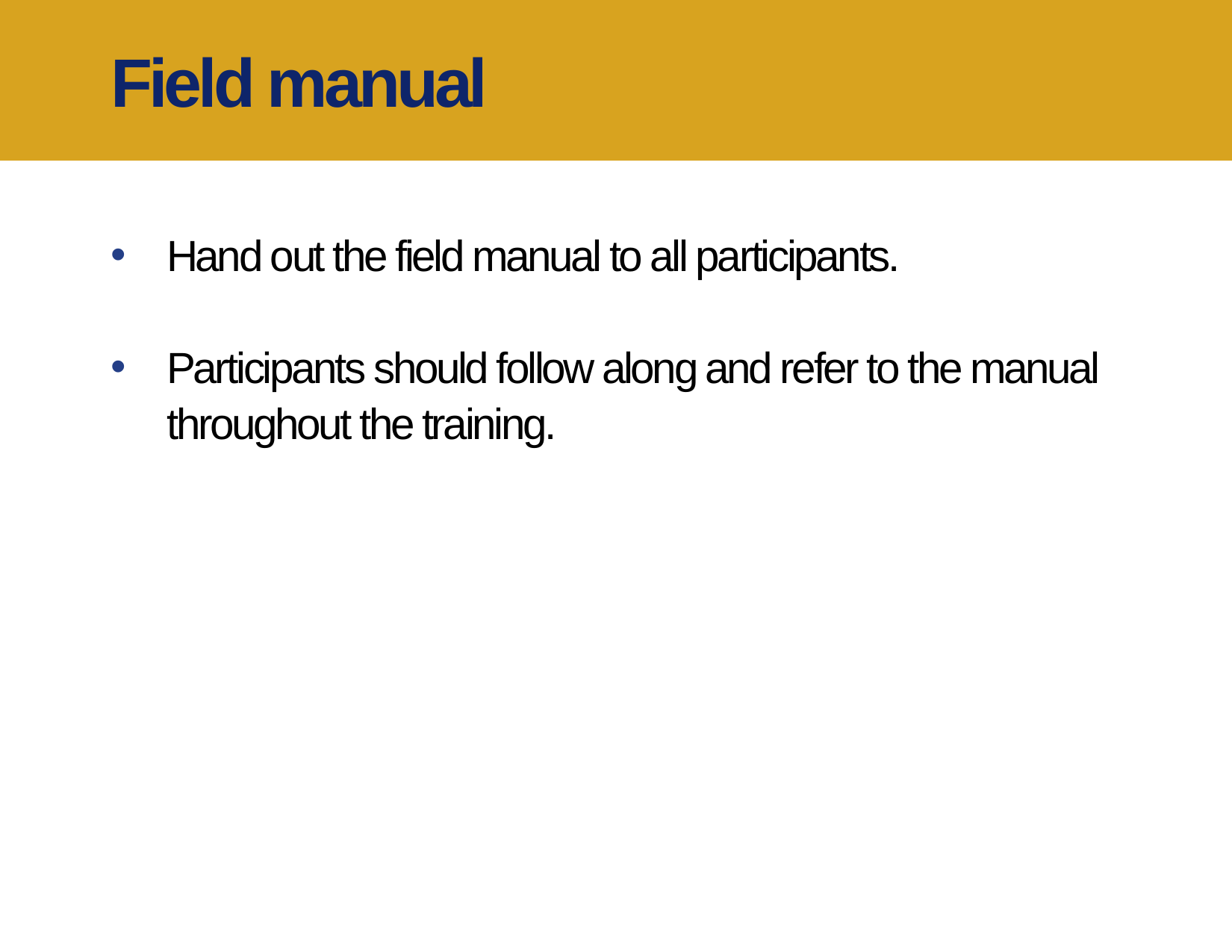

Field manual
Hand out the field manual to all participants.

Participants should follow along and refer to the manual throughout the training.